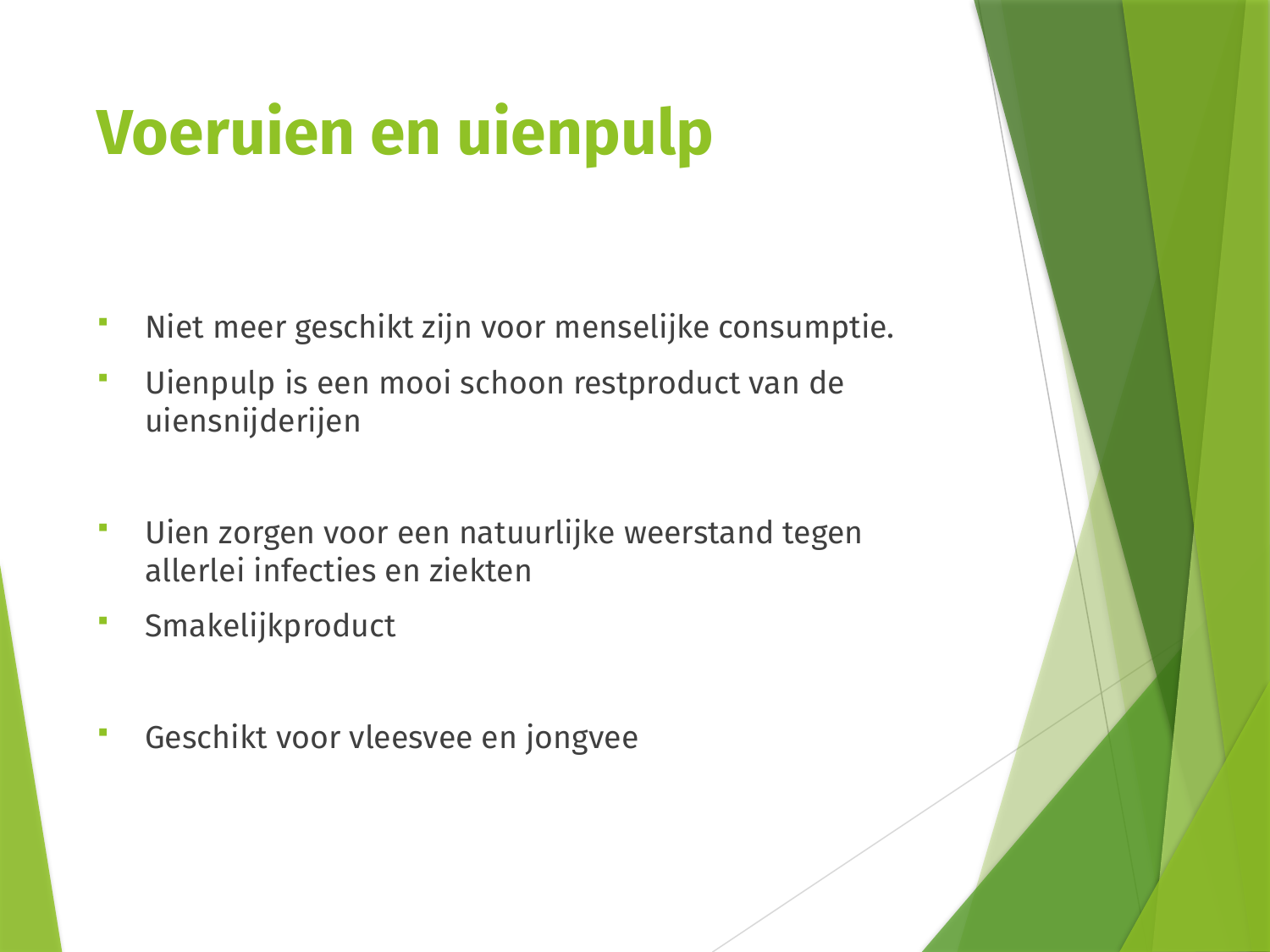

# Voeruien en uienpulp
Niet meer geschikt zijn voor menselijke consumptie.
Uienpulp is een mooi schoon restproduct van de uiensnijderijen

Uien zorgen voor een natuurlijke weerstand tegen allerlei infecties en ziekten
Smakelijkproduct

Geschikt voor vleesvee en jongvee